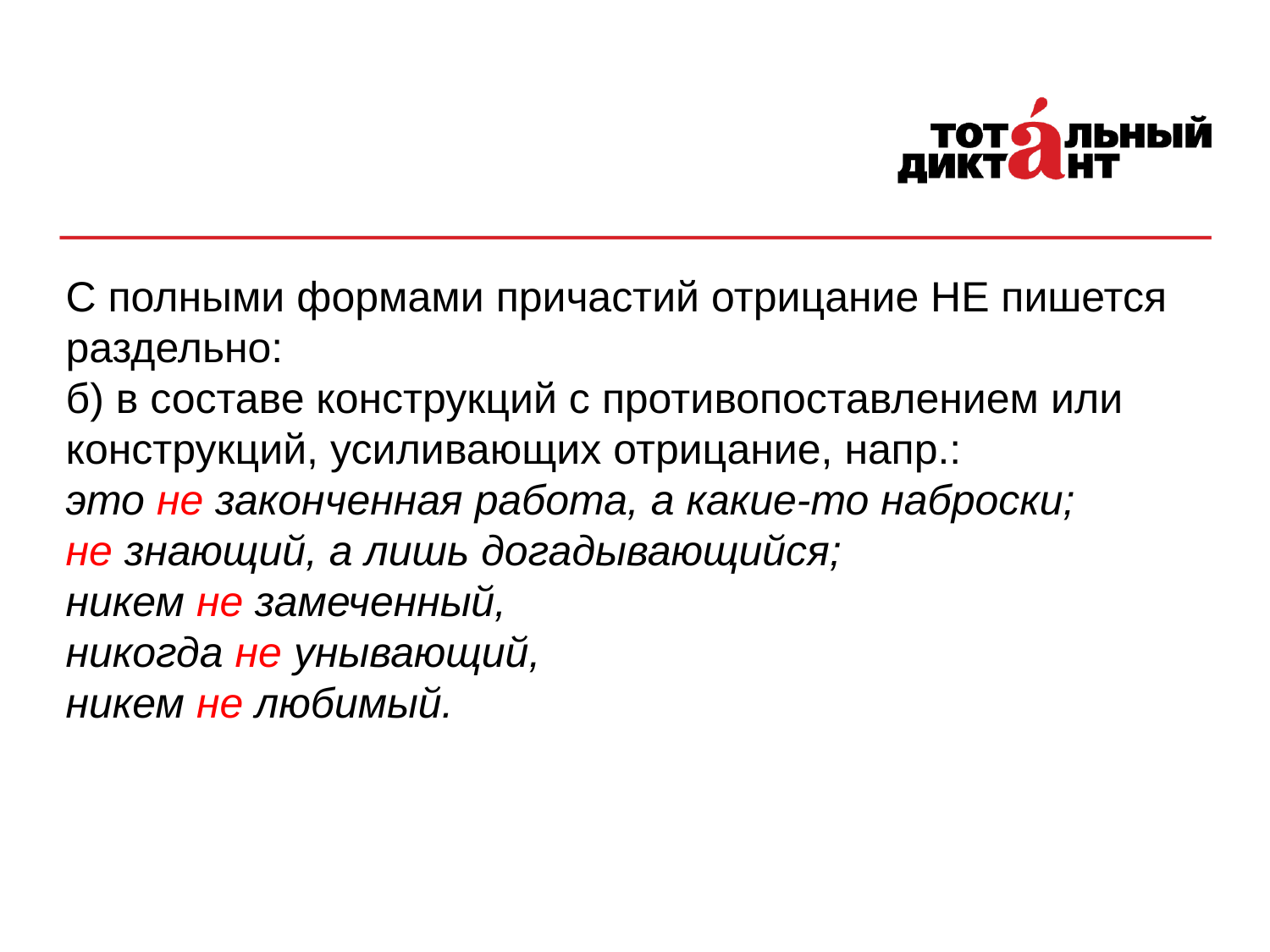

С полными формами причастий отрицание НЕ пишется раздельно:
б) в составе конструкций с противопоставлением или конструкций, усиливающих отрицание, напр.:
это не законченная работа, а какие-то наброски;
не знающий, а лишь догадывающийся;
никем не замеченный,
никогда не унывающий,
никем не любимый.